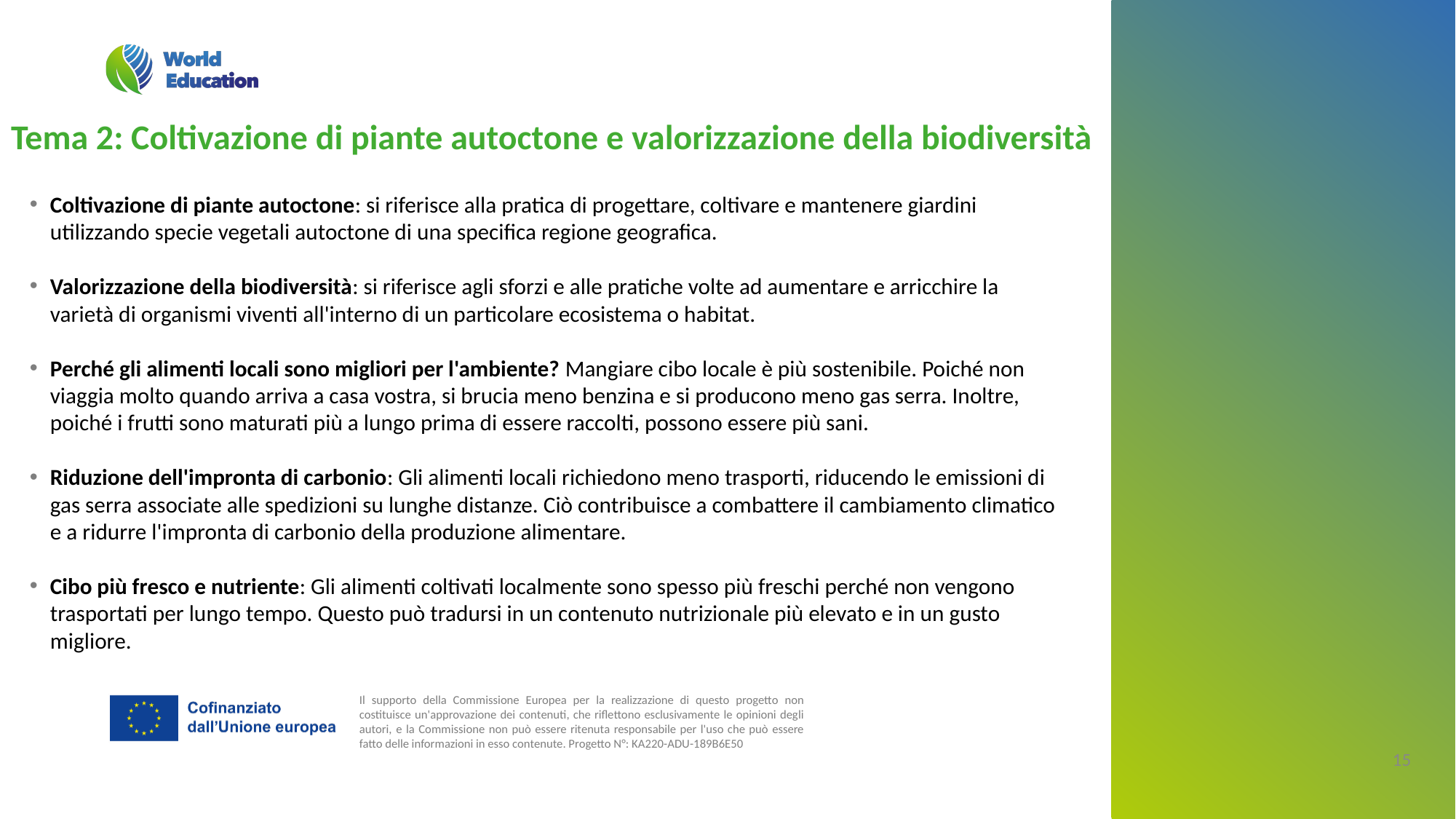

Tema 2: Coltivazione di piante autoctone e valorizzazione della biodiversità
Coltivazione di piante autoctone: si riferisce alla pratica di progettare, coltivare e mantenere giardini utilizzando specie vegetali autoctone di una specifica regione geografica.

Valorizzazione della biodiversità: si riferisce agli sforzi e alle pratiche volte ad aumentare e arricchire la varietà di organismi viventi all'interno di un particolare ecosistema o habitat.

Perché gli alimenti locali sono migliori per l'ambiente? Mangiare cibo locale è più sostenibile. Poiché non viaggia molto quando arriva a casa vostra, si brucia meno benzina e si producono meno gas serra. Inoltre, poiché i frutti sono maturati più a lungo prima di essere raccolti, possono essere più sani.

Riduzione dell'impronta di carbonio: Gli alimenti locali richiedono meno trasporti, riducendo le emissioni di gas serra associate alle spedizioni su lunghe distanze. Ciò contribuisce a combattere il cambiamento climatico e a ridurre l'impronta di carbonio della produzione alimentare.

Cibo più fresco e nutriente: Gli alimenti coltivati localmente sono spesso più freschi perché non vengono trasportati per lungo tempo. Questo può tradursi in un contenuto nutrizionale più elevato e in un gusto migliore.

15